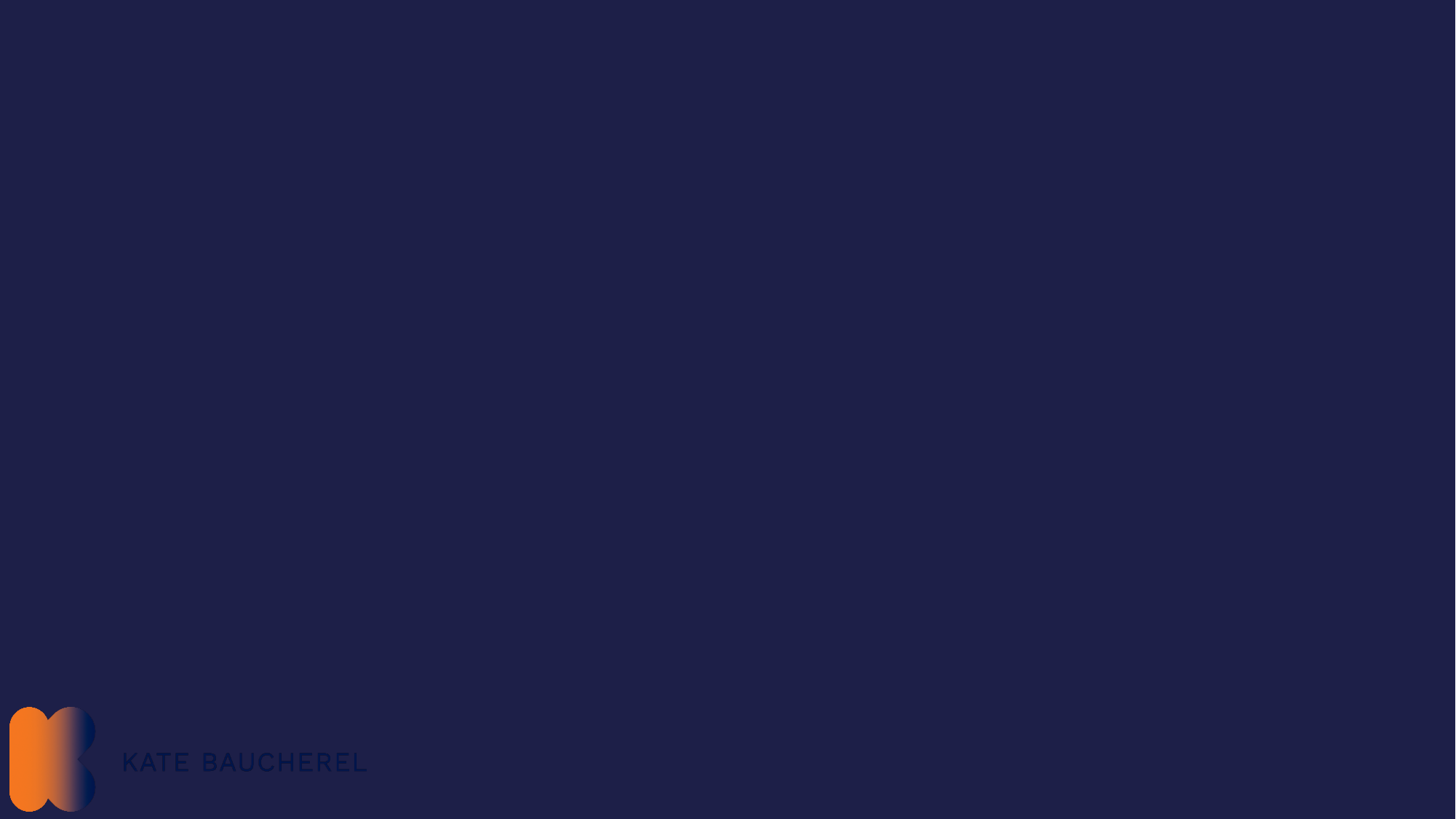

# Consumer-facing NFTs
Natively digital items that are consumer-facing and tradeable in their own right may  include
Artworks
Game pieces
Collectibles
We will dig deeper into the commercial application of NFTs in Session 4